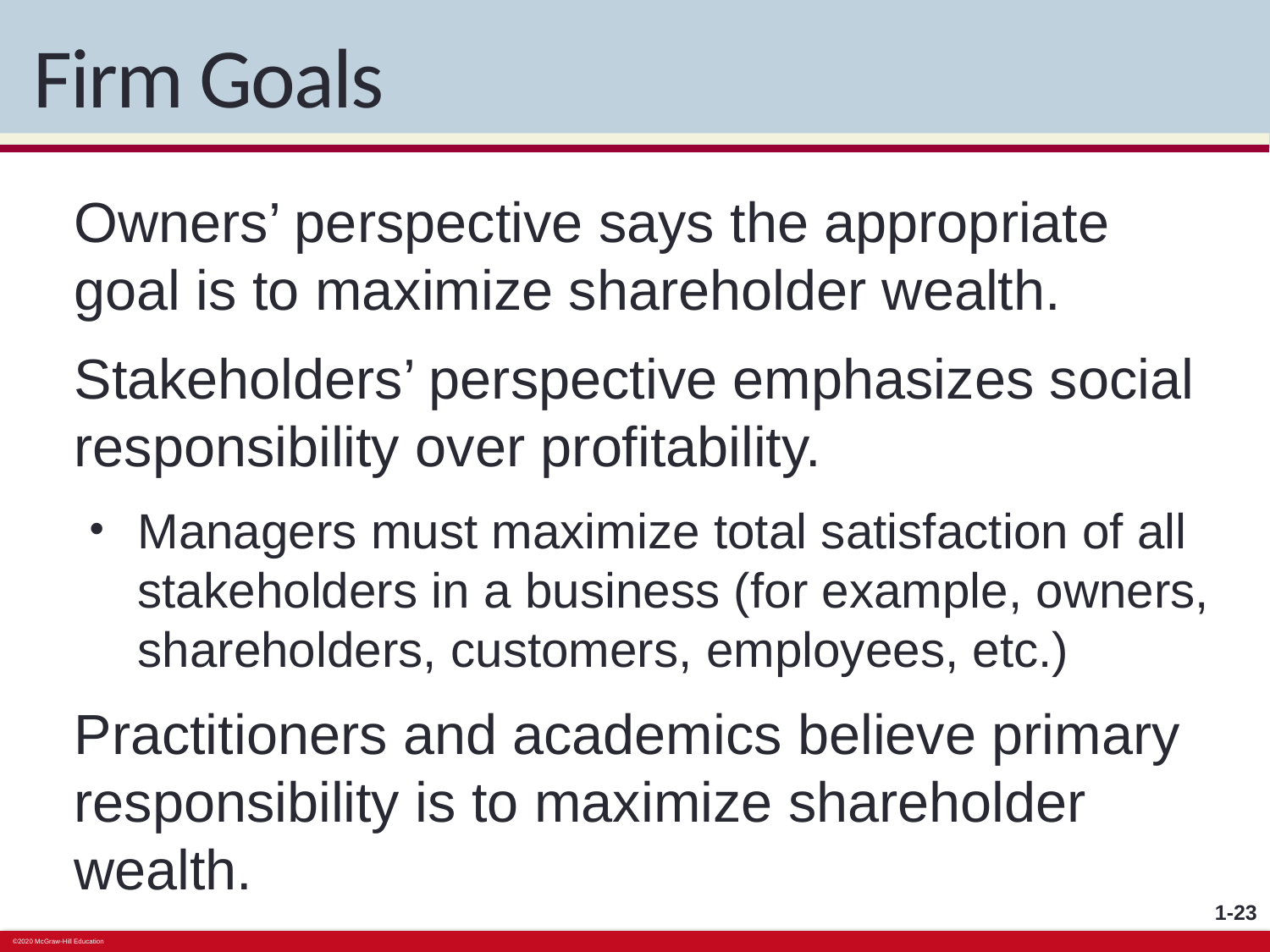

# Firm Goals
Owners’ perspective says the appropriate goal is to maximize shareholder wealth.
Stakeholders’ perspective emphasizes social responsibility over profitability.
Managers must maximize total satisfaction of all stakeholders in a business (for example, owners, shareholders, customers, employees, etc.)
Practitioners and academics believe primary responsibility is to maximize shareholder wealth.